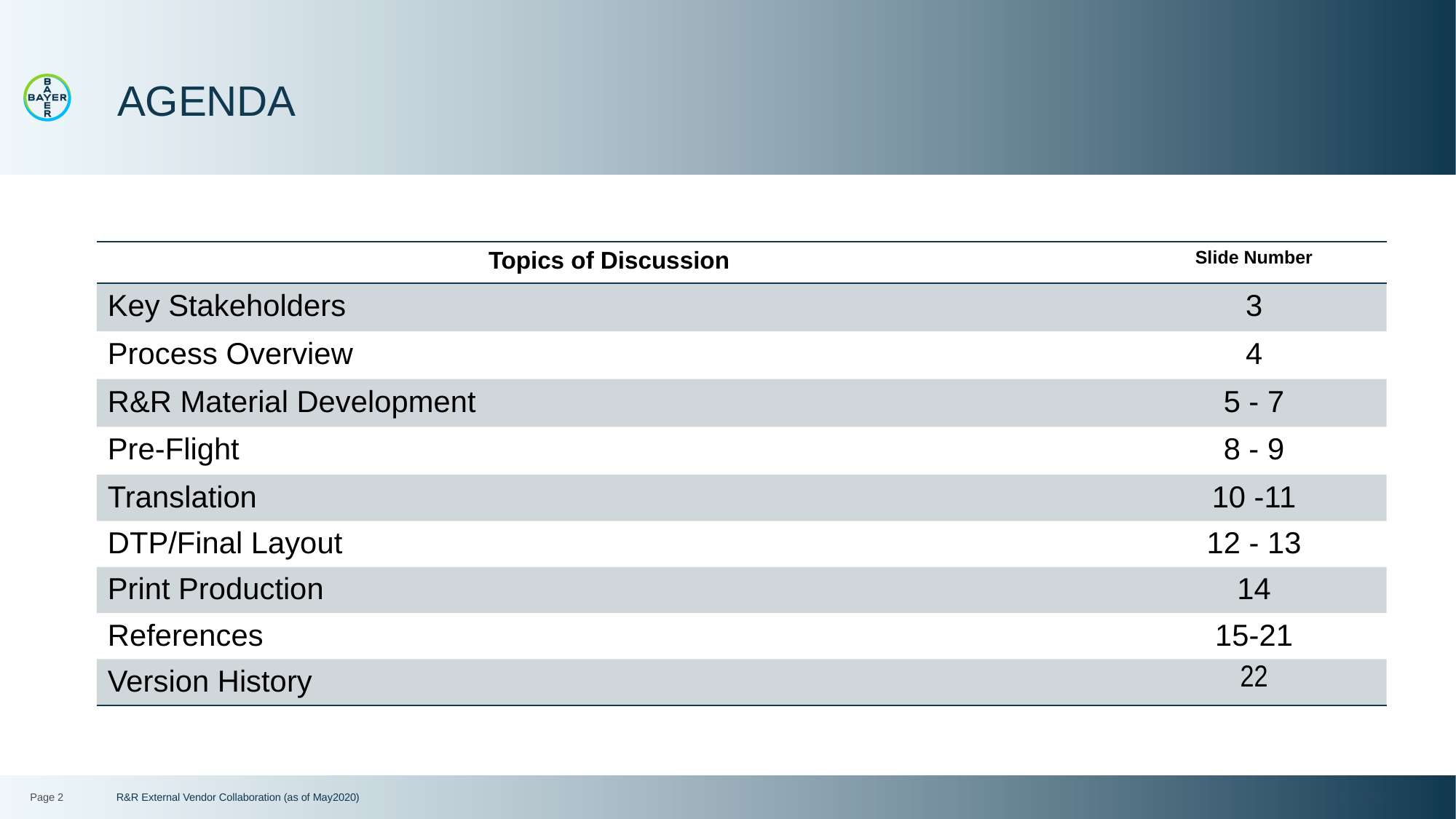

# AGENDA
| Topics of Discussion | Slide Number |
| --- | --- |
| Key Stakeholders | 3 |
| Process Overview | 4 |
| R&R Material Development | 5 - 7 |
| Pre-Flight | 8 - 9 |
| Translation | 10 -11 |
| DTP/Final Layout | 12 - 13 |
| Print Production | 14 |
| References | 15-21 |
| Version History | 22 |
Page 2
R&R External Vendor Collaboration (as of May2020)
3/29/2022